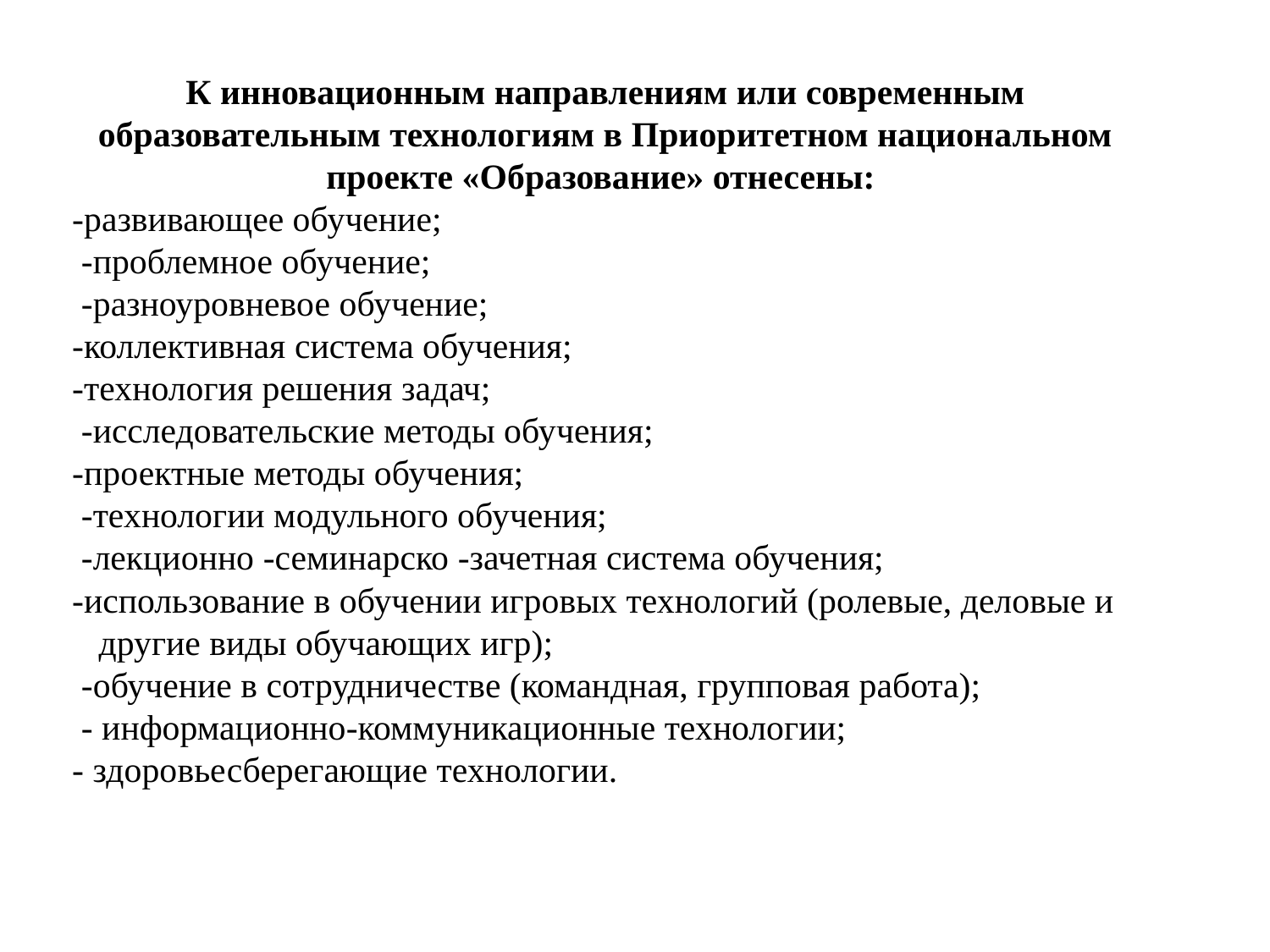

К инновационным направлениям или современным образовательным технологиям в Приоритетном национальном проекте «Образование» отнесены:
-развивающее обучение;
 -проблемное обучение;
 -разноуровневое обучение;
-коллективная система обучения;
-технология решения задач;
 -исследовательские методы обучения;
-проектные методы обучения;
 -технологии модульного обучения;
 -лекционно -семинарско -зачетная система обучения;
-использование в обучении игровых технологий (ролевые, деловые и
   другие виды обучающих игр);
 -обучение в сотрудничестве (командная, групповая работа);
 - информационно-коммуникационные технологии;
- здоровьесберегающие технологии.